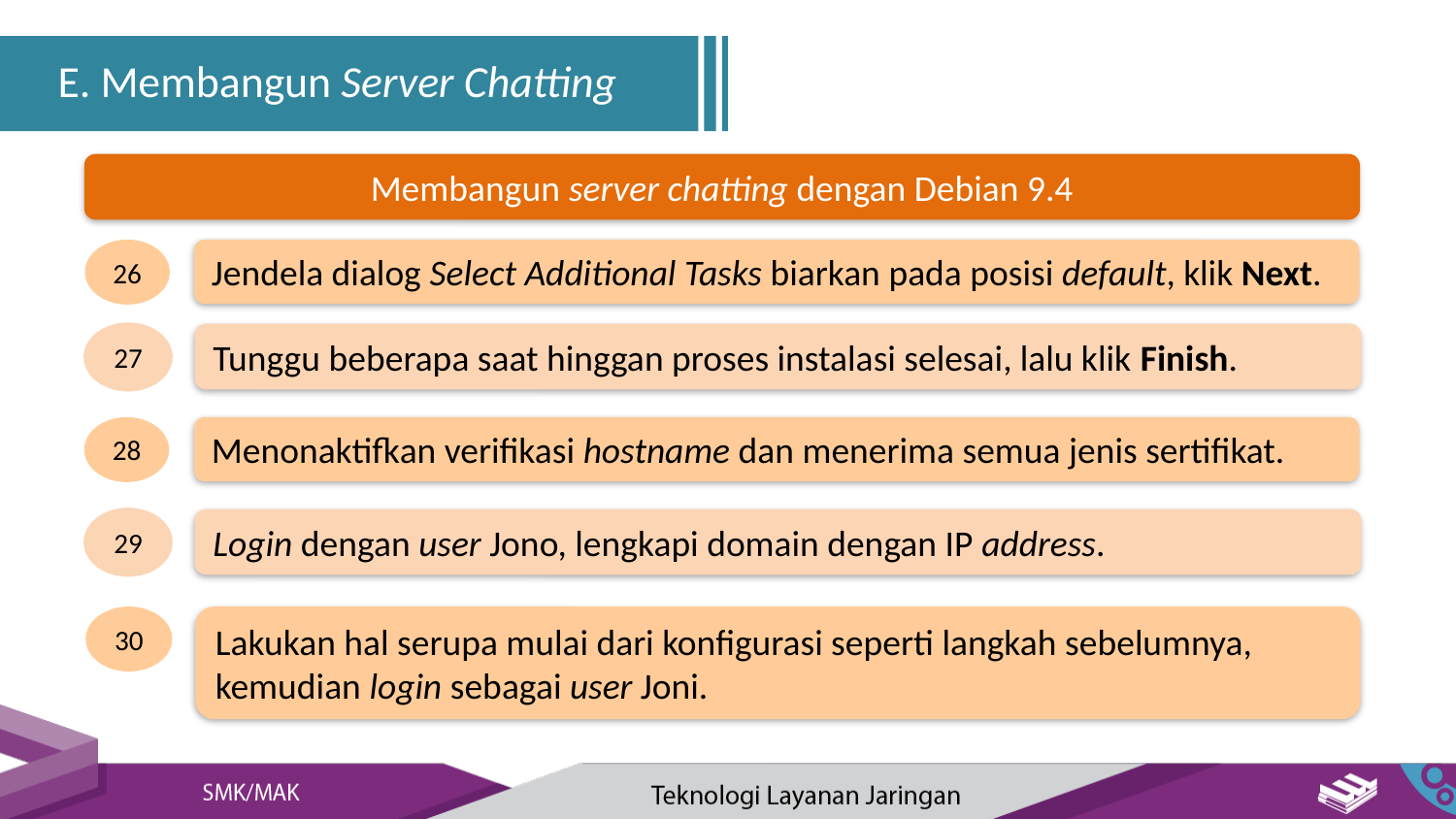

E. Membangun Server Chatting
E. Membangun Server Chatting
Membangun server chatting dengan Debian 9.4
26
Jendela dialog Select Additional Tasks biarkan pada posisi default, klik Next.
27
Tunggu beberapa saat hinggan proses instalasi selesai, lalu klik Finish.
28
Menonaktifkan verifikasi hostname dan menerima semua jenis sertifikat.
29
Login dengan user Jono, lengkapi domain dengan IP address.
30
Lakukan hal serupa mulai dari konfigurasi seperti langkah sebelumnya, kemudian login sebagai user Joni.